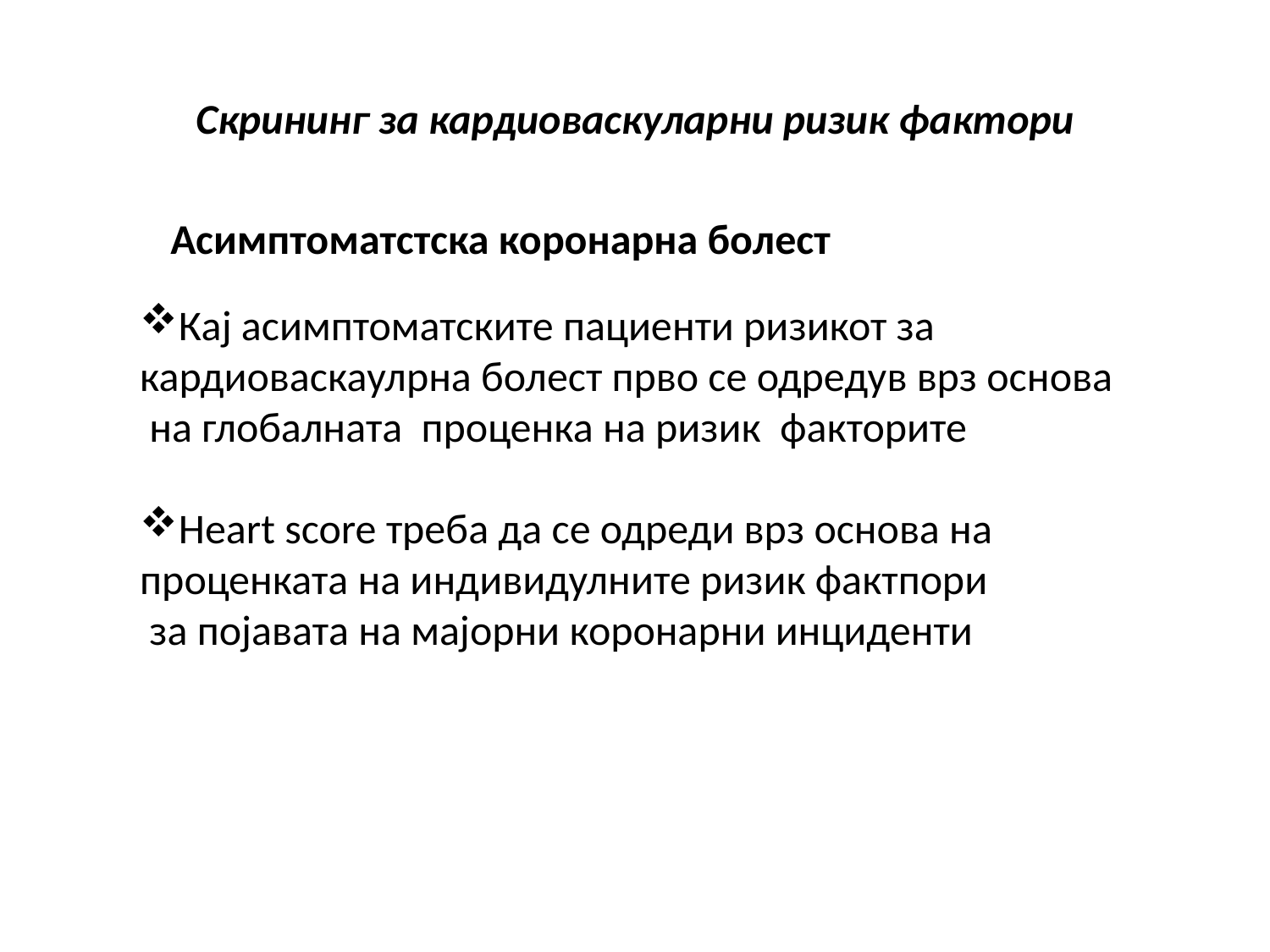

# Скрининг за кардиоваскуларни ризик фактори
Асимптоматстска коронарна болест
Кај асимптоматските пациенти ризикот за
кардиоваскаулрна болест прво се одредув врз основа
 на глобалната  проценка на ризик  факторите

Heart score треба да се одреди врз основа на
проценката на индивидулните ризик фактпори
 за појавата на мајорни коронарни инциденти